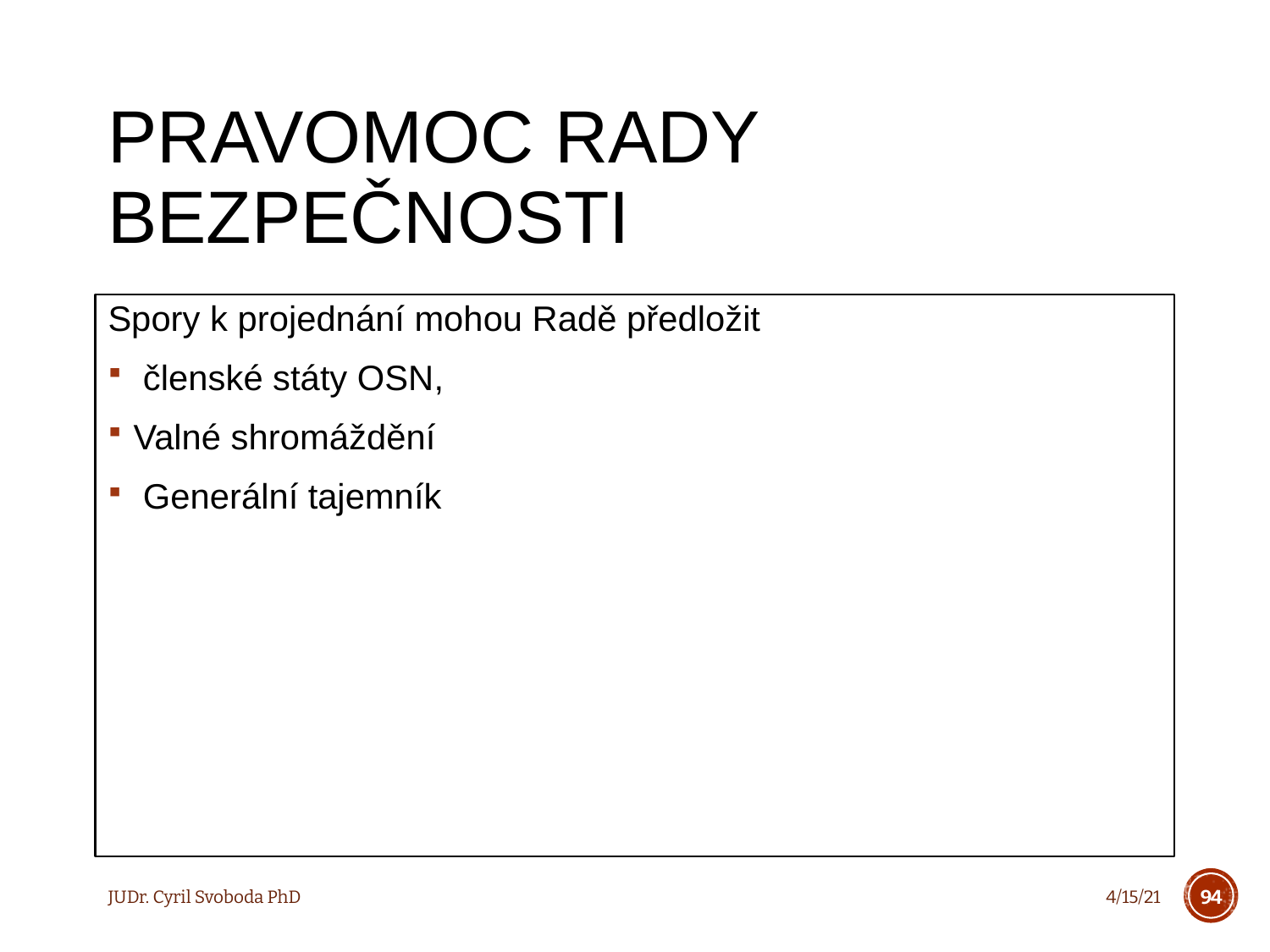

# Pravomoc Rady bezpečnosti
Spory k projednání mohou Radě předložit
 členské státy OSN,
Valné shromáždění
 Generální tajemník
JUDr. Cyril Svoboda PhD
4/15/21
94